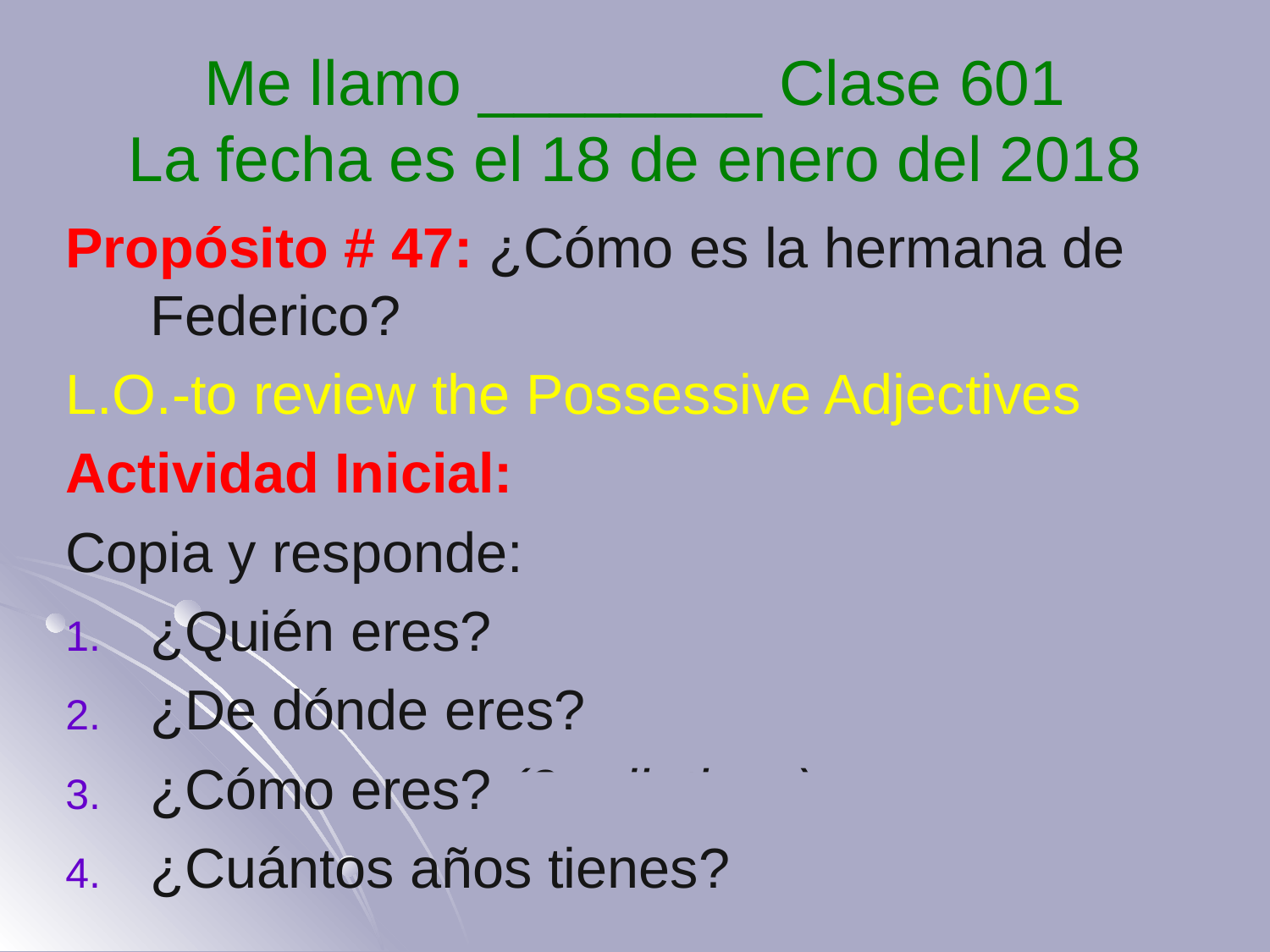

# Me llamo ________ Clase 601 La fecha es el 18 de enero del 2018
Propósito # 47: ¿Cómo es la hermana de Federico?
L.O.-to review the Possessive Adjectives
Actividad Inicial:
Copia y responde:
¿Quién eres?
¿De dónde eres?
¿Cómo eres? (3 adjetivos)
¿Cuántos años tienes?